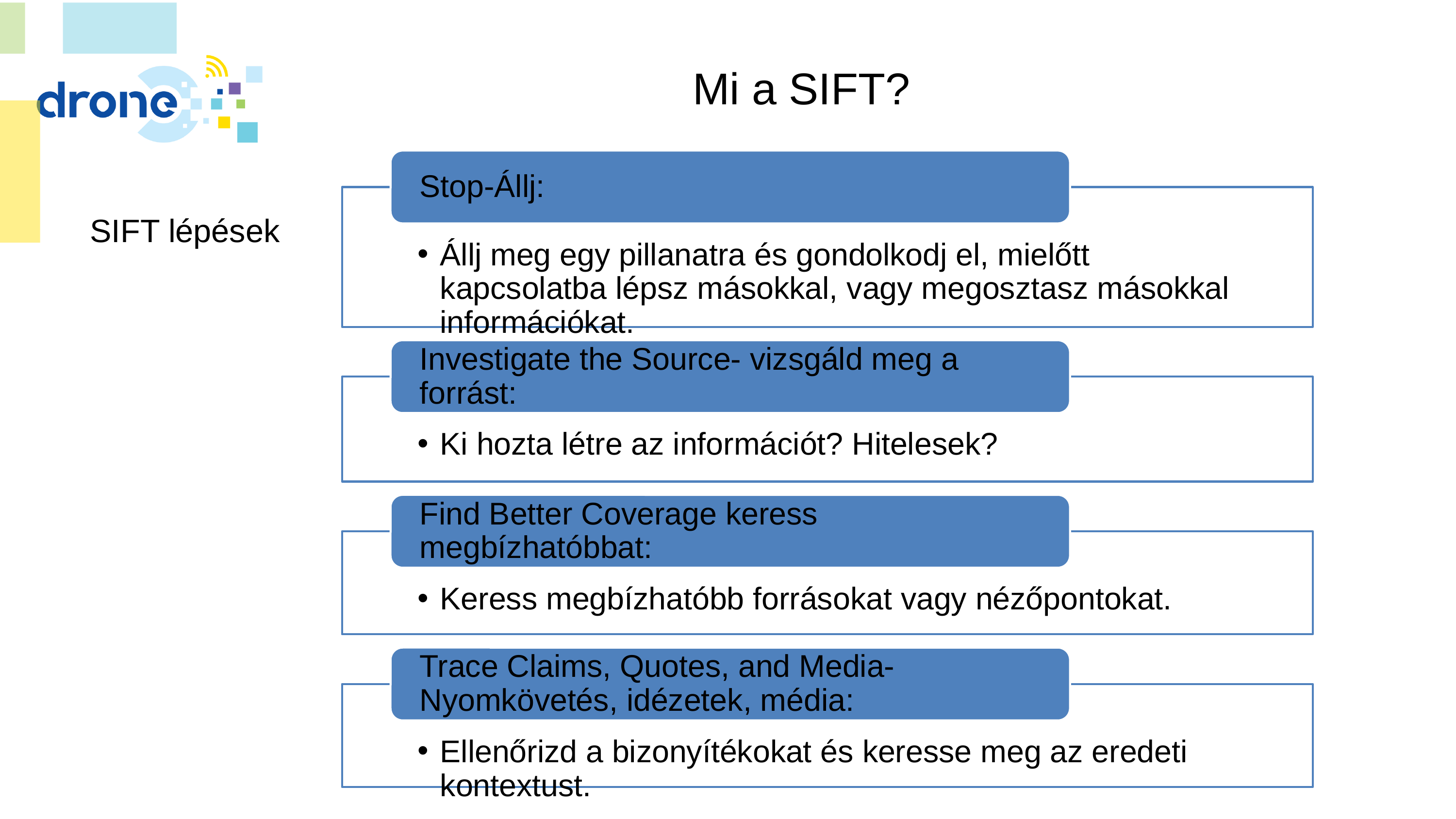

# Mi a SIFT?

Stop-Állj:

Állj meg egy pillanatra és gondolkodj el, mielőtt kapcsolatba lépsz másokkal, vagy megosztasz másokkal információkat.

Investigate the Source- vizsgáld meg a forrást:

Ki hozta létre az információt? Hitelesek?

Find Better Coverage keress megbízhatóbbat:

Keress megbízhatóbb forrásokat vagy nézőpontokat.

Trace Claims, Quotes, and Media-Nyomkövetés, idézetek, média:

Ellenőrizd a bizonyítékokat és keresse meg az eredeti kontextust.
SIFT lépések